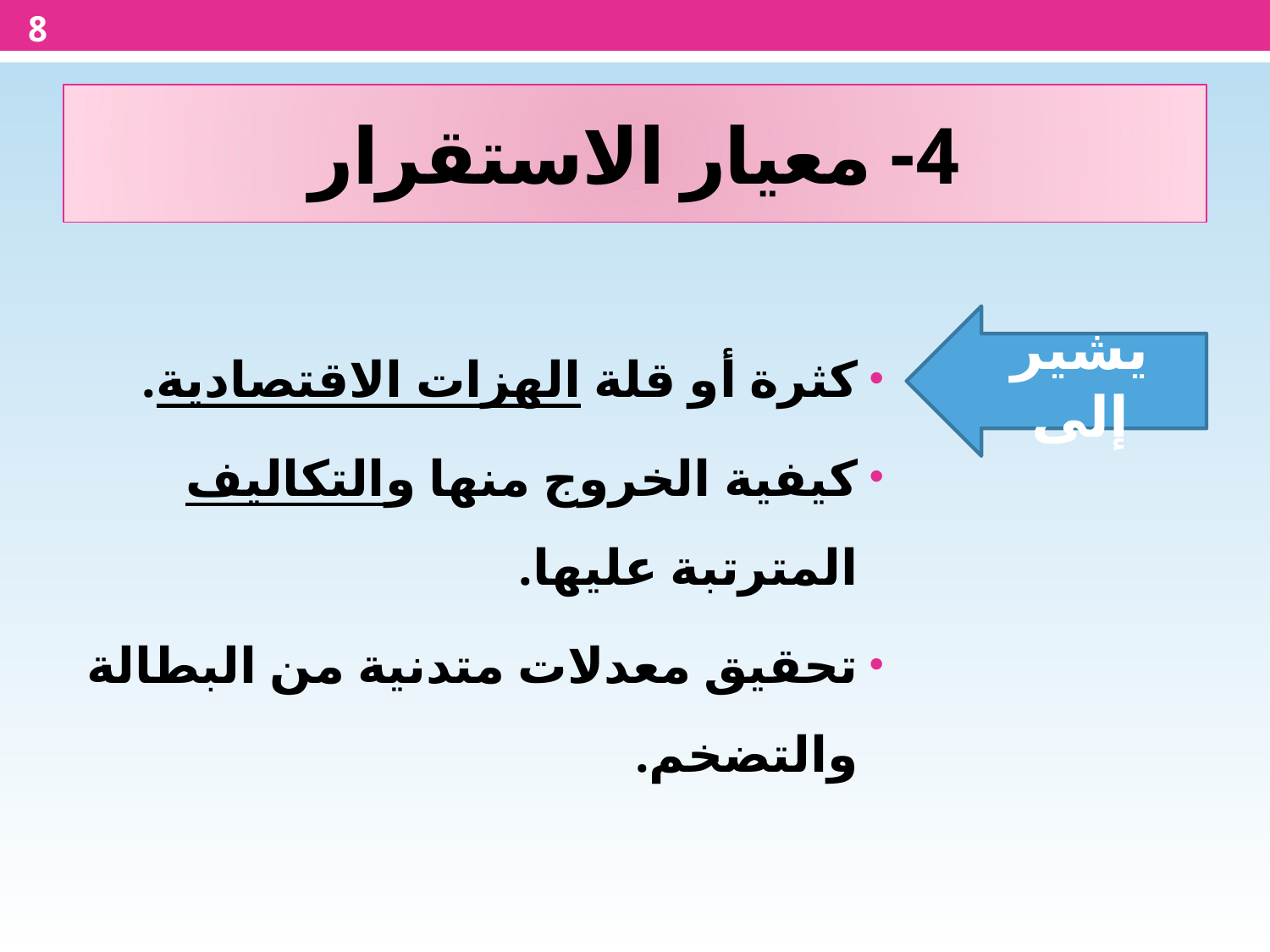

8
4- معيار الاستقرار
يشير إلى
كثرة أو قلة الهزات الاقتصادية.
كيفية الخروج منها والتكاليف المترتبة عليها.
تحقيق معدلات متدنية من البطالة والتضخم.